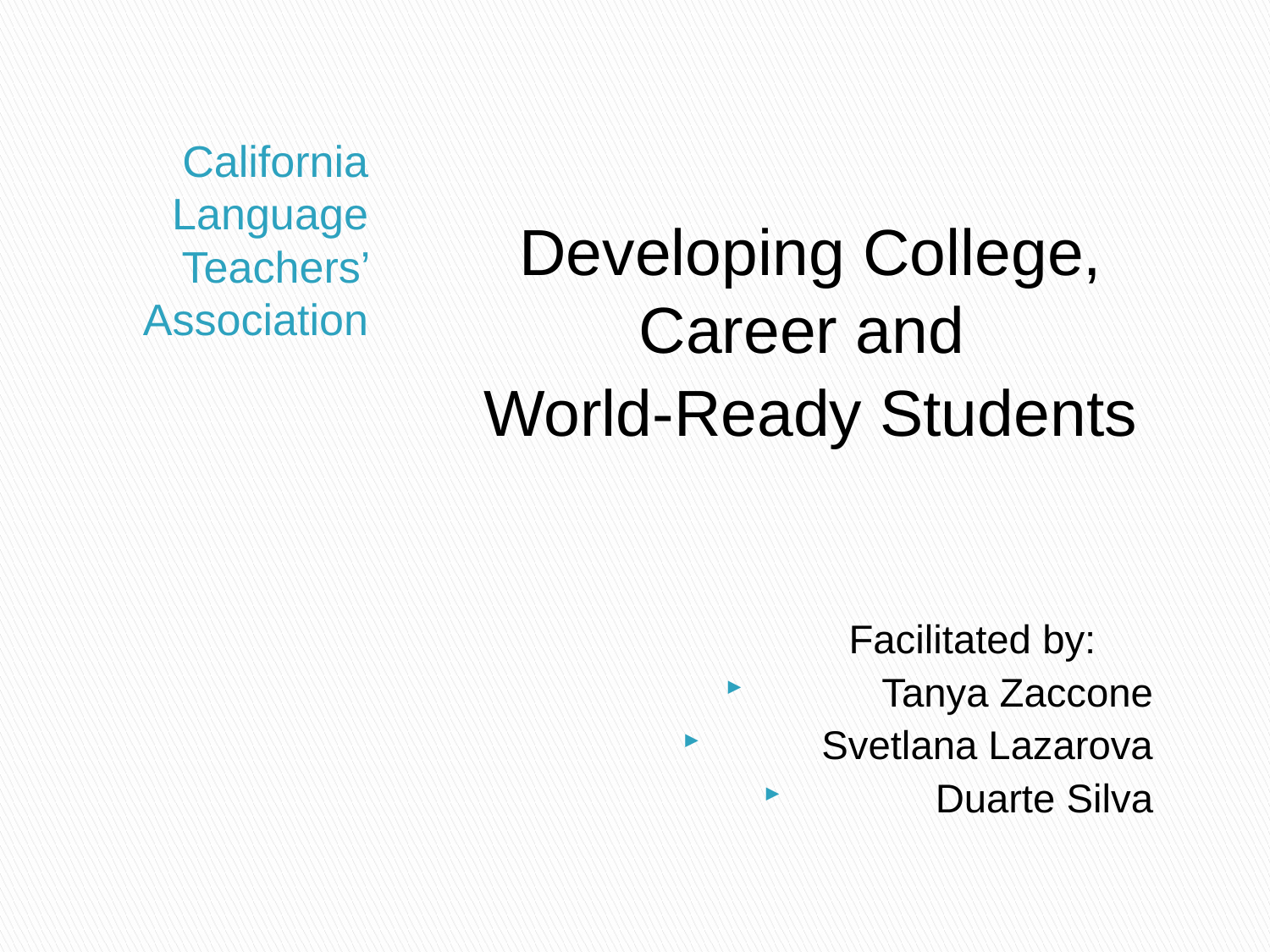

Developing College, Career and
World-Ready Students

                                  Facilitated by:
Tanya Zaccone
Svetlana Lazarova
Duarte Silva

# California Language Teachers’ Association